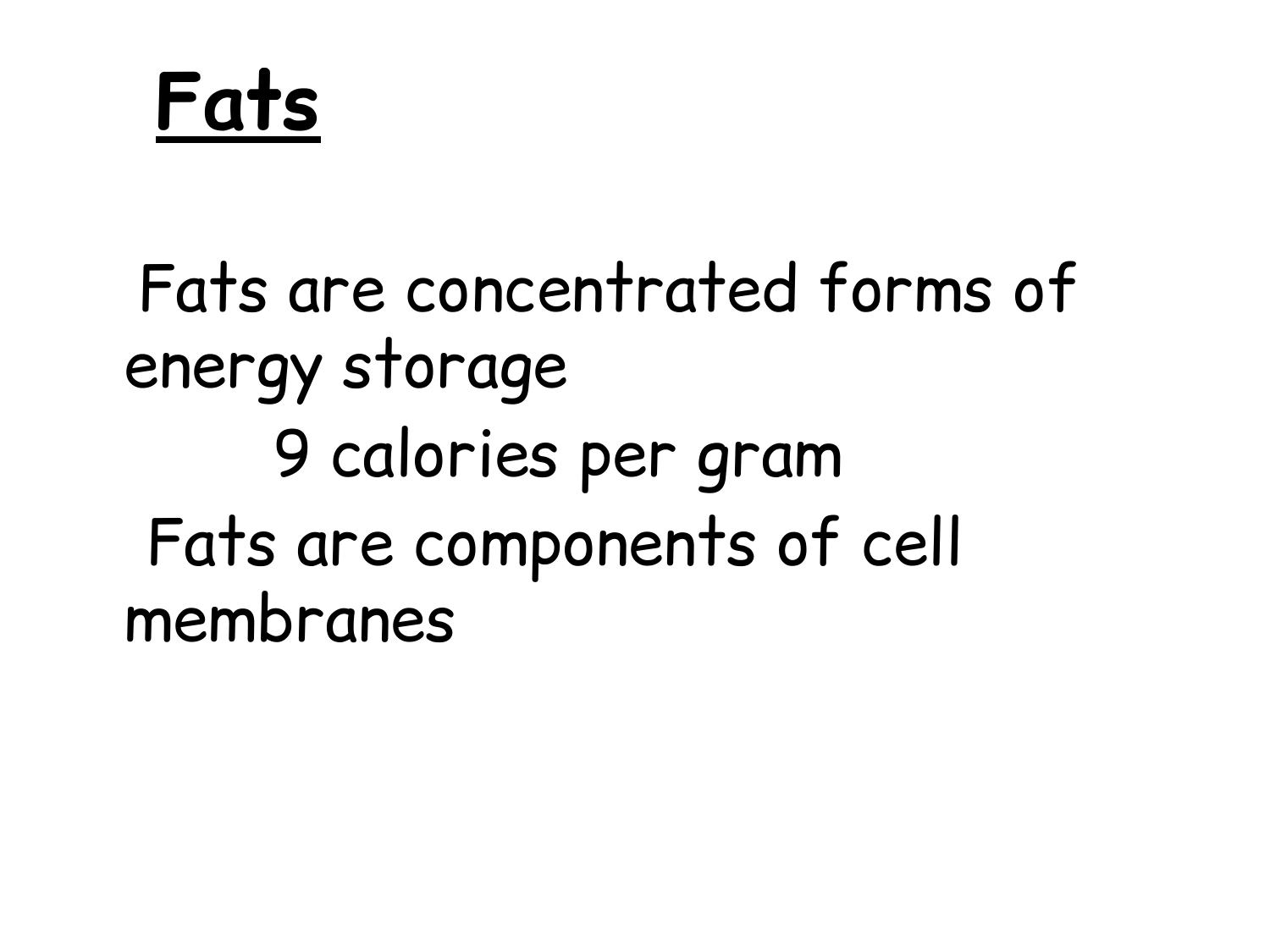

# Fats

 Fats are concentrated forms of energy storage
 9 calories per gram
 Fats are components of cell membranes